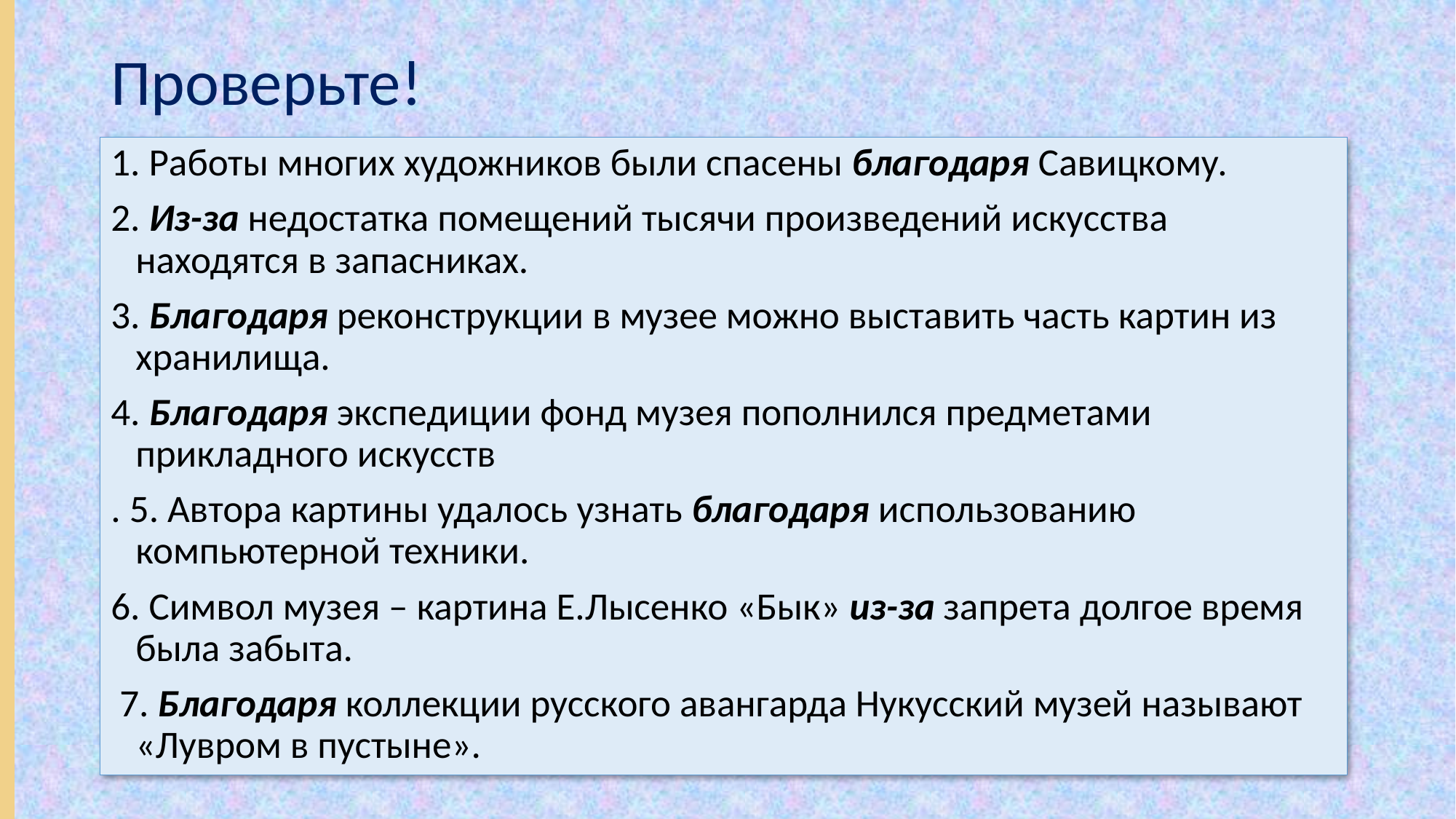

# Проверьте!
1. Работы многих художников были спасены благодаря Савицкому.
2. Из-за недостатка помещений тысячи произведений искусства находятся в запасниках.
3. Благодаря реконструкции в музее можно выставить часть картин из хранилища.
4. Благодаря экспедиции фонд музея пополнился предметами прикладного искусств
. 5. Автора картины удалось узнать благодаря использованию компьютерной техники.
6. Символ музея – картина Е.Лысенко «Бык» из-за запрета долгое время была забыта.
 7. Благодаря коллекции русского авангарда Нукусский музей называют «Лувром в пустыне».